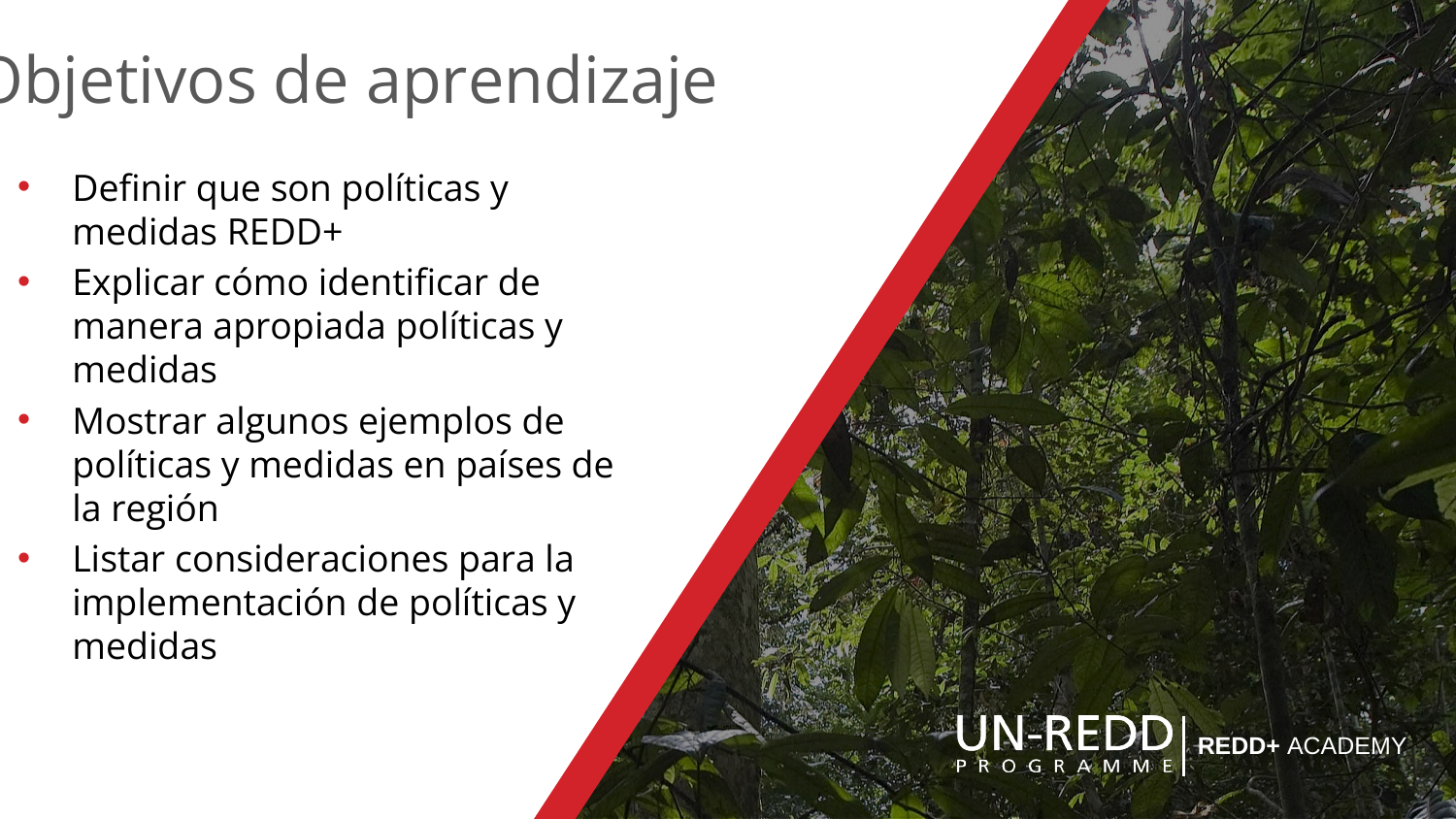

Definir que son políticas y medidas REDD+
Explicar cómo identificar de manera apropiada políticas y medidas
Mostrar algunos ejemplos de políticas y medidas en países de la región
Listar consideraciones para la implementación de políticas y medidas